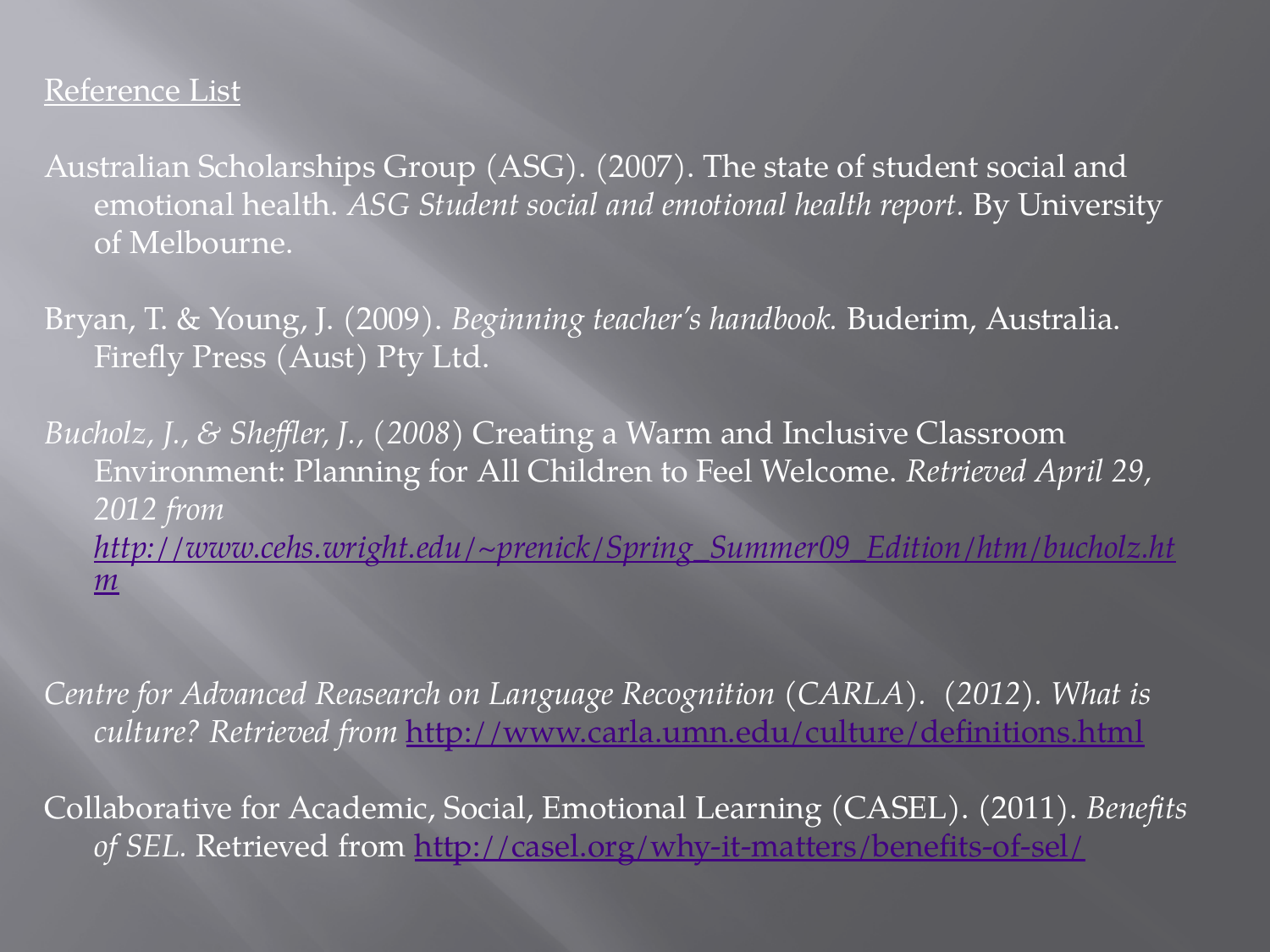

Reference List

Australian Scholarships Group (ASG). (2007). The state of student social and emotional health. ASG Student social and emotional health report. By University of Melbourne.
Bryan, T. & Young, J. (2009). Beginning teacher’s handbook. Buderim, Australia. Firefly Press (Aust) Pty Ltd.

Bucholz, J., & Sheffler, J., (2008) Creating a Warm and Inclusive Classroom Environment: Planning for All Children to Feel Welcome. Retrieved April 29, 2012 from http://www.cehs.wright.edu/~prenick/Spring_Summer09_Edition/htm/bucholz.htm
Centre for Advanced Reasearch on Language Recognition (CARLA).  (2012). What is culture? Retrieved from http://www.carla.umn.edu/culture/definitions.html

Collaborative for Academic, Social, Emotional Learning (CASEL). (2011). Benefits of SEL. Retrieved from http://casel.org/why-it-matters/benefits-of-sel/